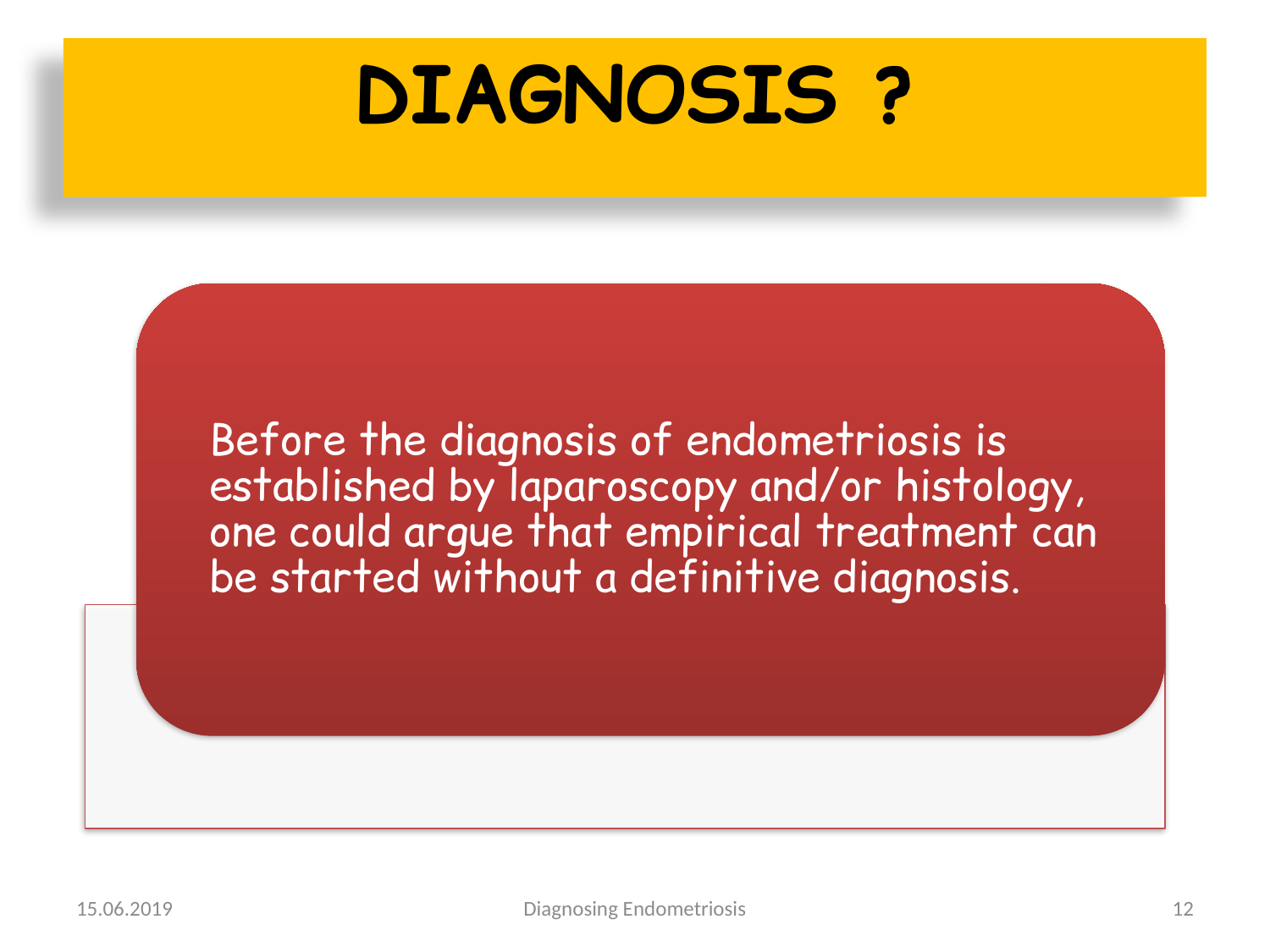

DIAGNOSIS ?
Before the diagnosis of endometriosis is established by laparoscopy and/or histology, one could argue that empirical treatment can be started without a definitive diagnosis.
15.06.2019
Diagnosing Endometriosis
12